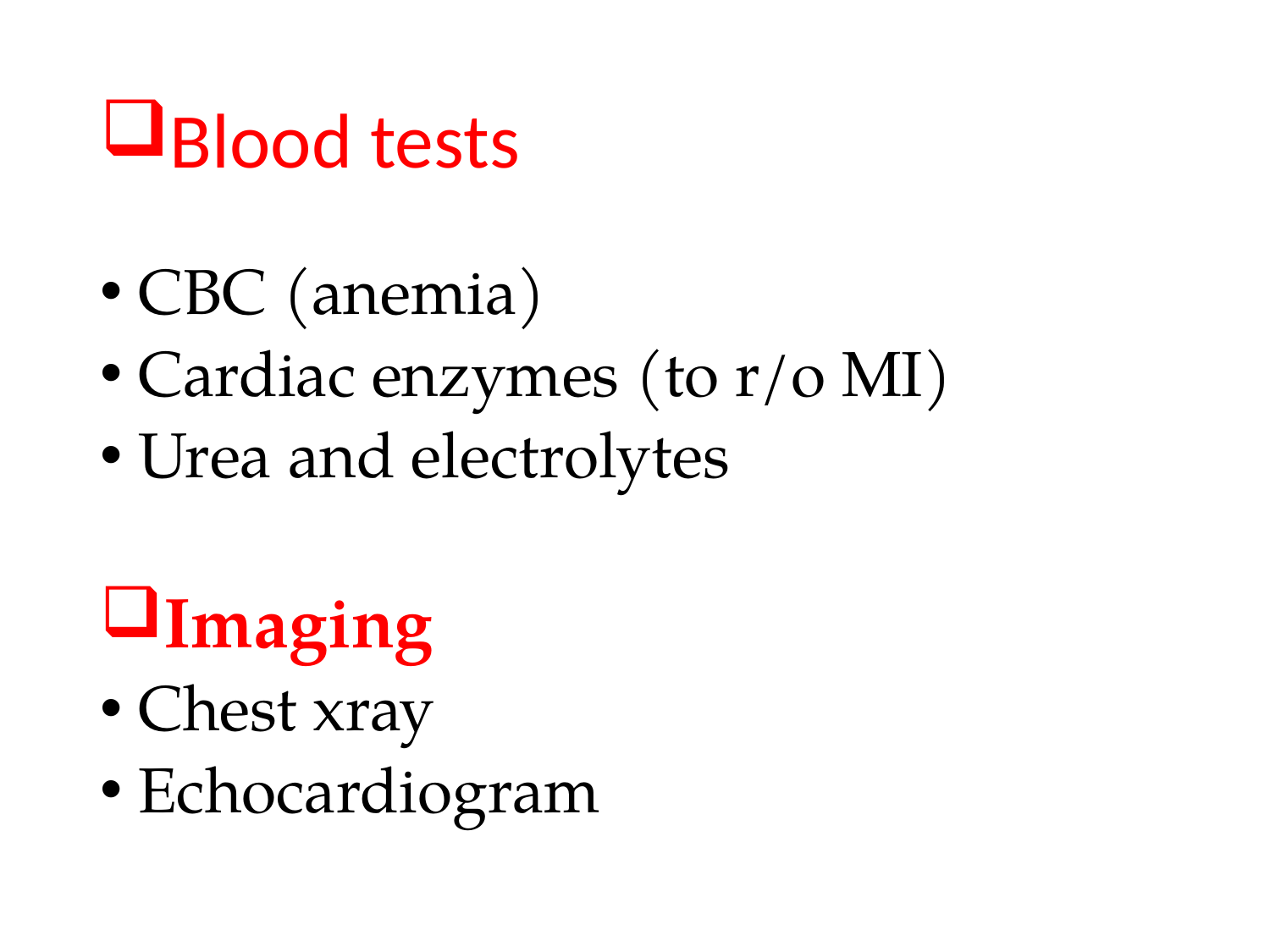

# Blood tests
 CBC (anemia)
 Cardiac enzymes (to r/o MI)
 Urea and electrolytes

Imaging
 Chest xray
 Echocardiogram